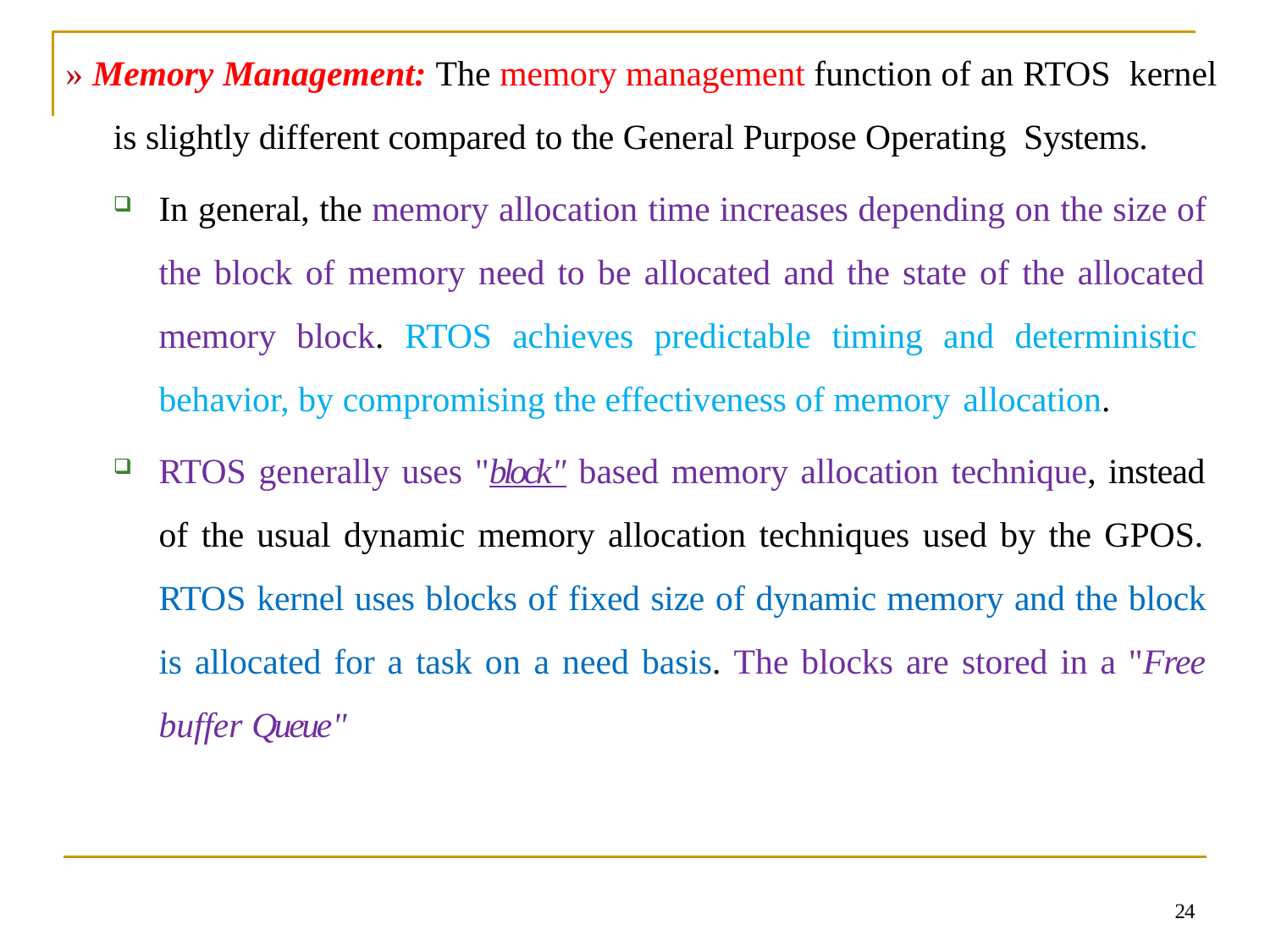

» Memory Management: The memory management function of an RTOS  kernel is slightly different compared to the General Purpose Operating  Systems.
In general, the memory allocation time increases depending on the size of  the block of memory need to be allocated and the state of the allocated  memory block. RTOS achieves predictable timing and deterministic  behavior, by compromising the effectiveness of memory allocation.
RTOS generally uses "block" based memory allocation technique, instead  of the usual dynamic memory allocation techniques used by the GPOS.  RTOS kernel uses blocks of fixed size of dynamic memory and the block  is allocated for a task on a need basis. The blocks are stored in a "Free  buffer Queue"
24